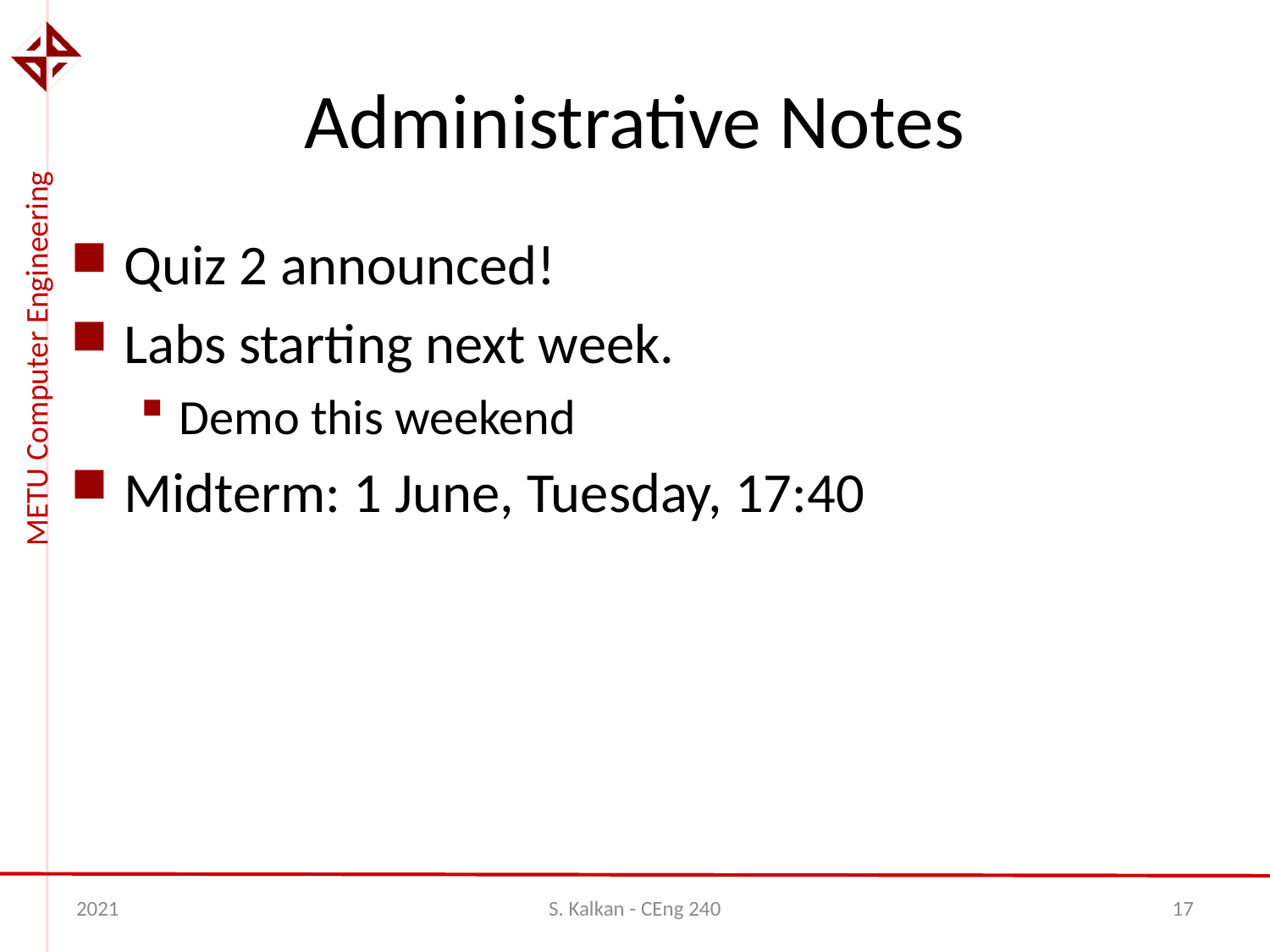

# Administrative Notes
Quiz 2 announced!
Labs starting next week.
Demo this weekend
Midterm: 1 June, Tuesday, 17:40
2021
S. Kalkan - CEng 240
17